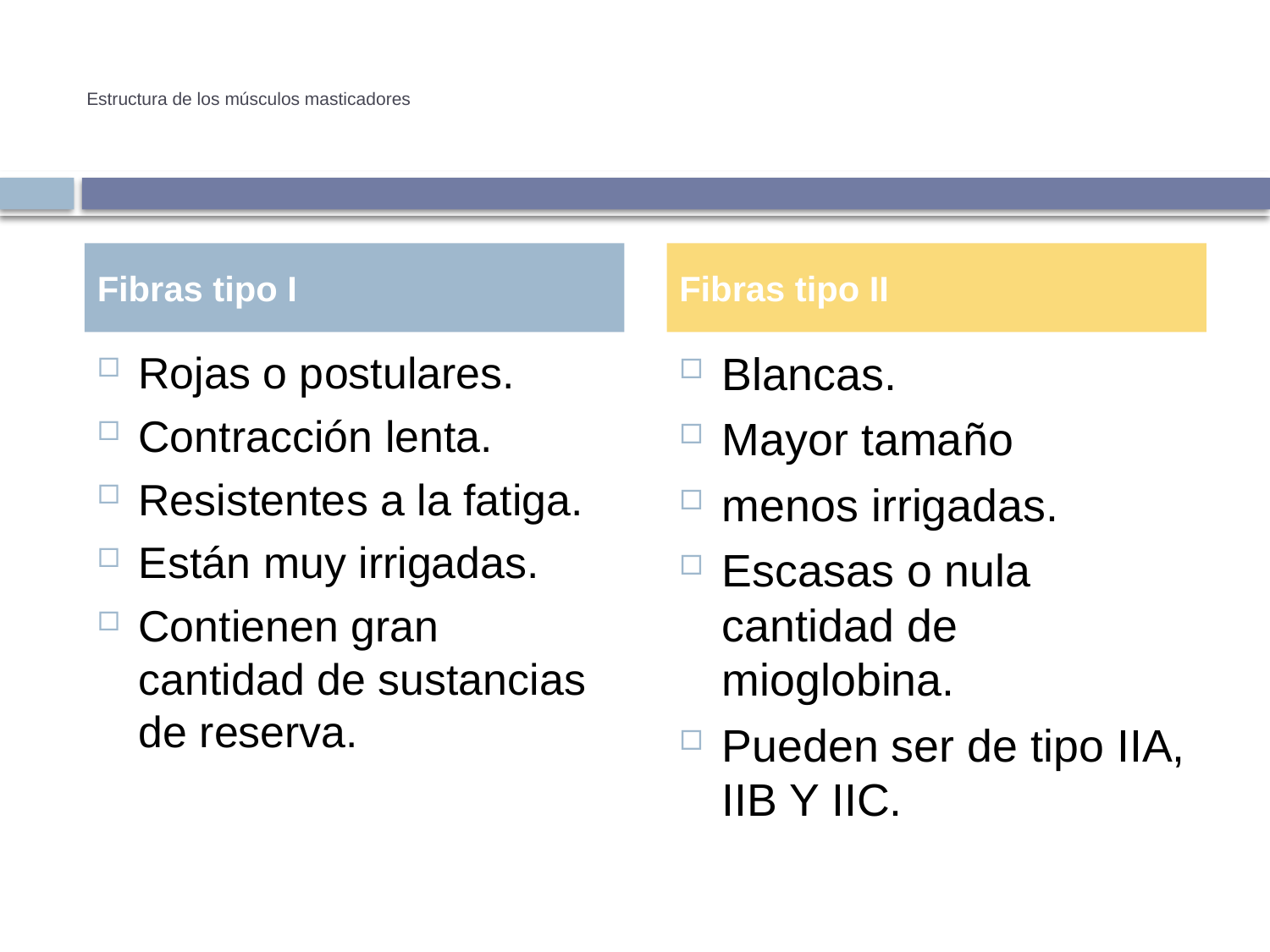

# Estructura de los músculos masticadores
Fibras tipo I
Fibras tipo II
Rojas o postulares.
Contracción lenta.
Resistentes a la fatiga.
Están muy irrigadas.
Contienen gran cantidad de sustancias de reserva.
Blancas.
Mayor tamaño
menos irrigadas.
Escasas o nula cantidad de mioglobina.
Pueden ser de tipo IIA, IIB Y IIC.